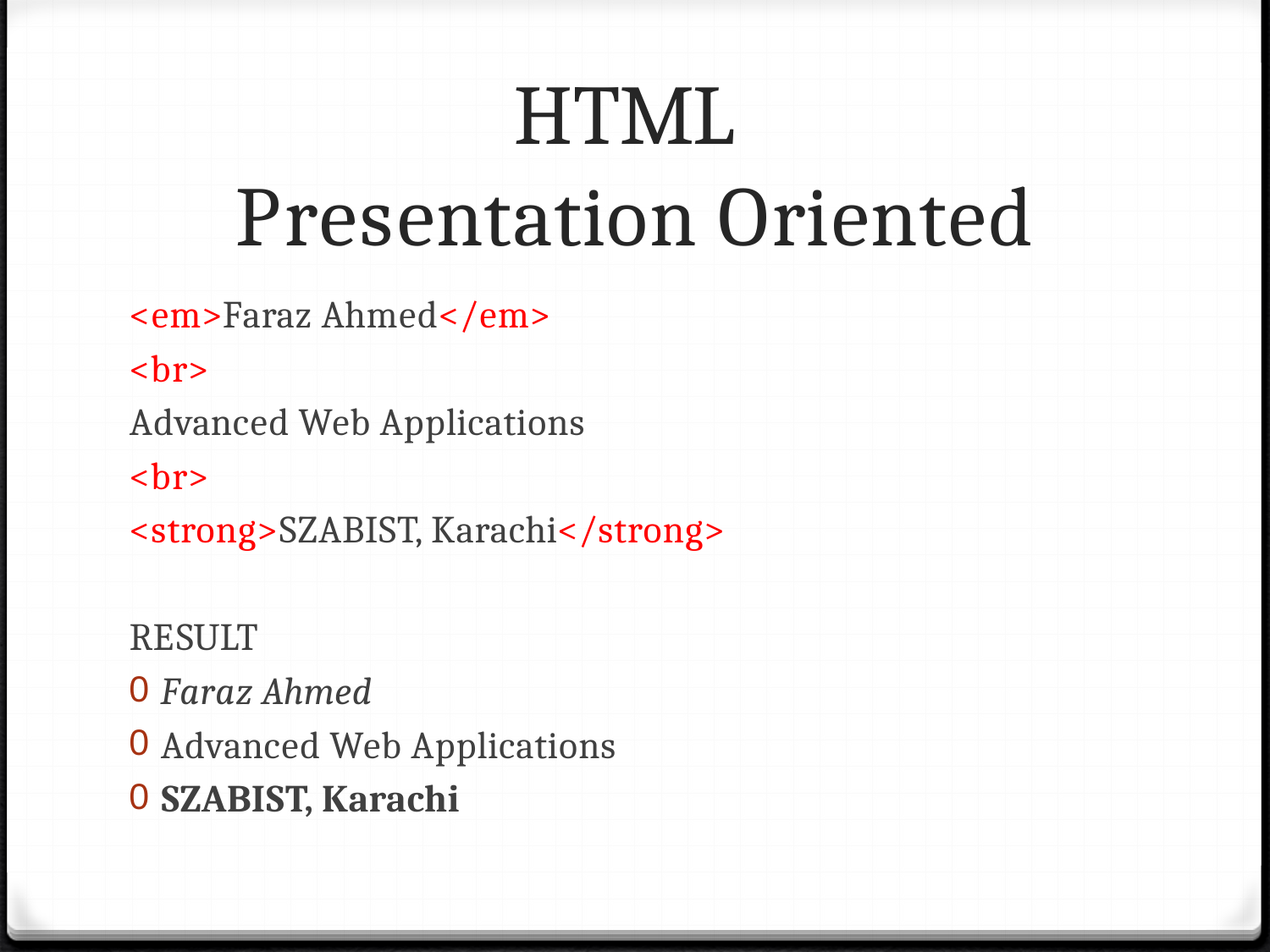

# HTML Presentation Oriented
<em>Faraz Ahmed</em>
<br>
Advanced Web Applications
<br>
<strong>SZABIST, Karachi</strong>

RESULT
Faraz Ahmed
Advanced Web Applications
SZABIST, Karachi